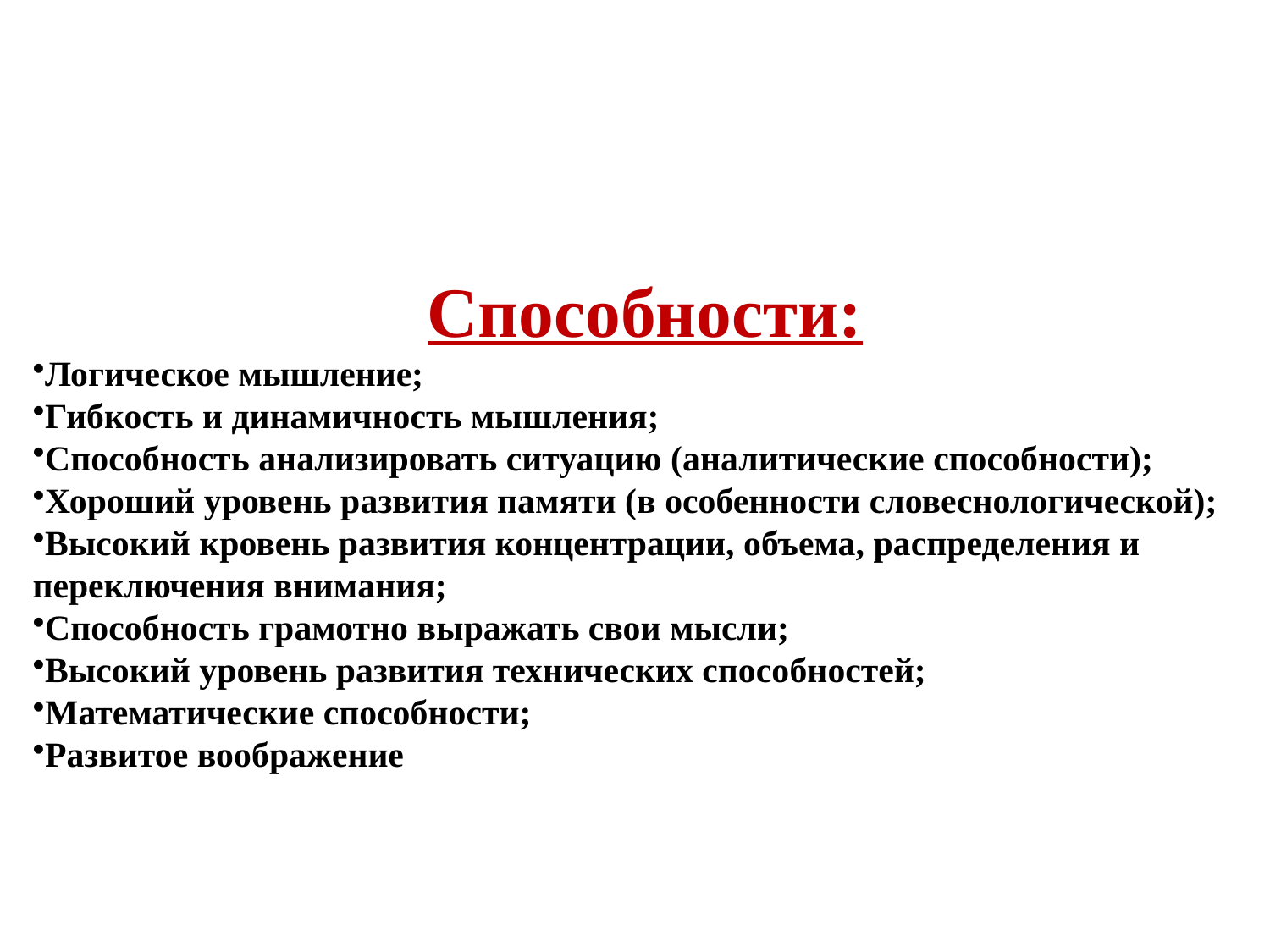

Способности:
Логическое мышление;
Гибкость и динамичность мышления;
Способность анализировать ситуацию (аналитические способности);
Хороший уровень развития памяти (в особенности словеснологической);
Высокий кровень развития концентрации, объема, распределения и переключения внимания;
Способность грамотно выражать свои мысли;
Высокий уровень развития технических способностей;
Математические способности;
Развитое воображение